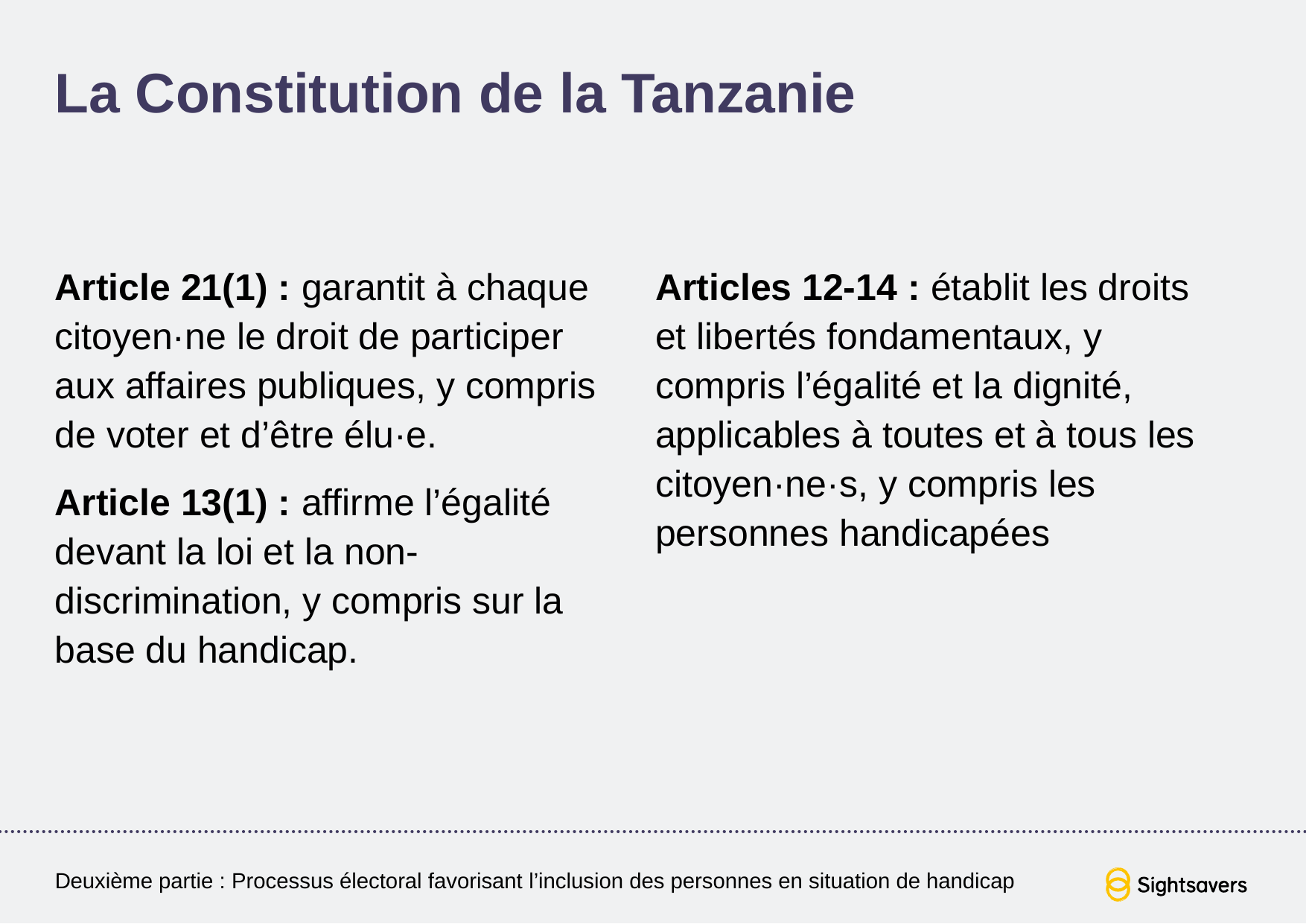

# La Constitution de la Tanzanie
Article 21(1) : garantit à chaque citoyen·ne le droit de participer aux affaires publiques, y compris de voter et d’être élu·e.
Article 13(1) : affirme l’égalité devant la loi et la non-discrimination, y compris sur la base du handicap.
Articles 12-14 : établit les droits et libertés fondamentaux, y compris l’égalité et la dignité, applicables à toutes et à tous les citoyen·ne·s, y compris les personnes handicapées

Deuxième partie : Processus électoral favorisant l’inclusion des personnes en situation de handicap